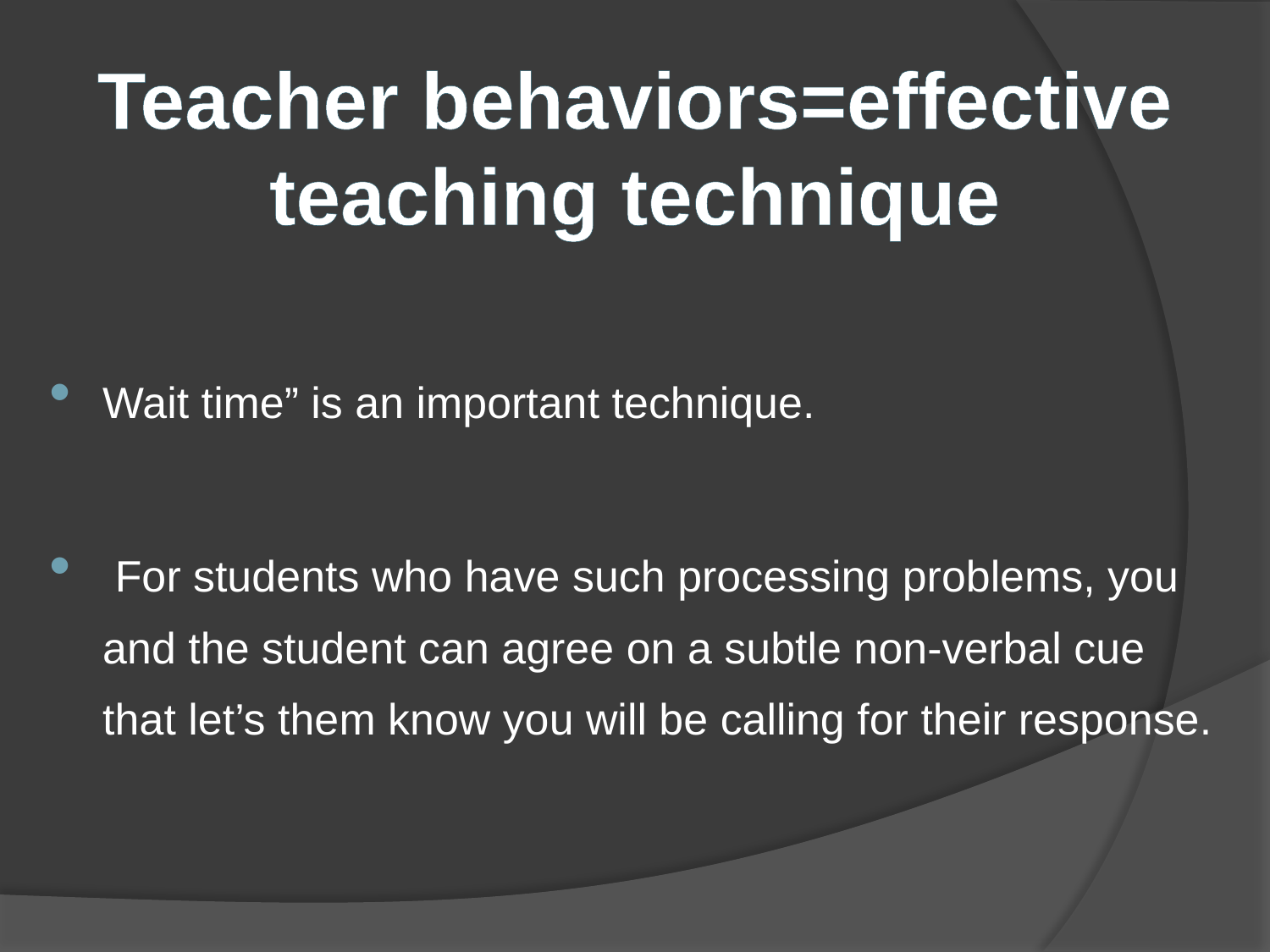

# Teacher behaviors=effective teaching technique
Wait time” is an important technique.

 For students who have such processing problems, you and the student can agree on a subtle non-verbal cue that let’s them know you will be calling for their response.